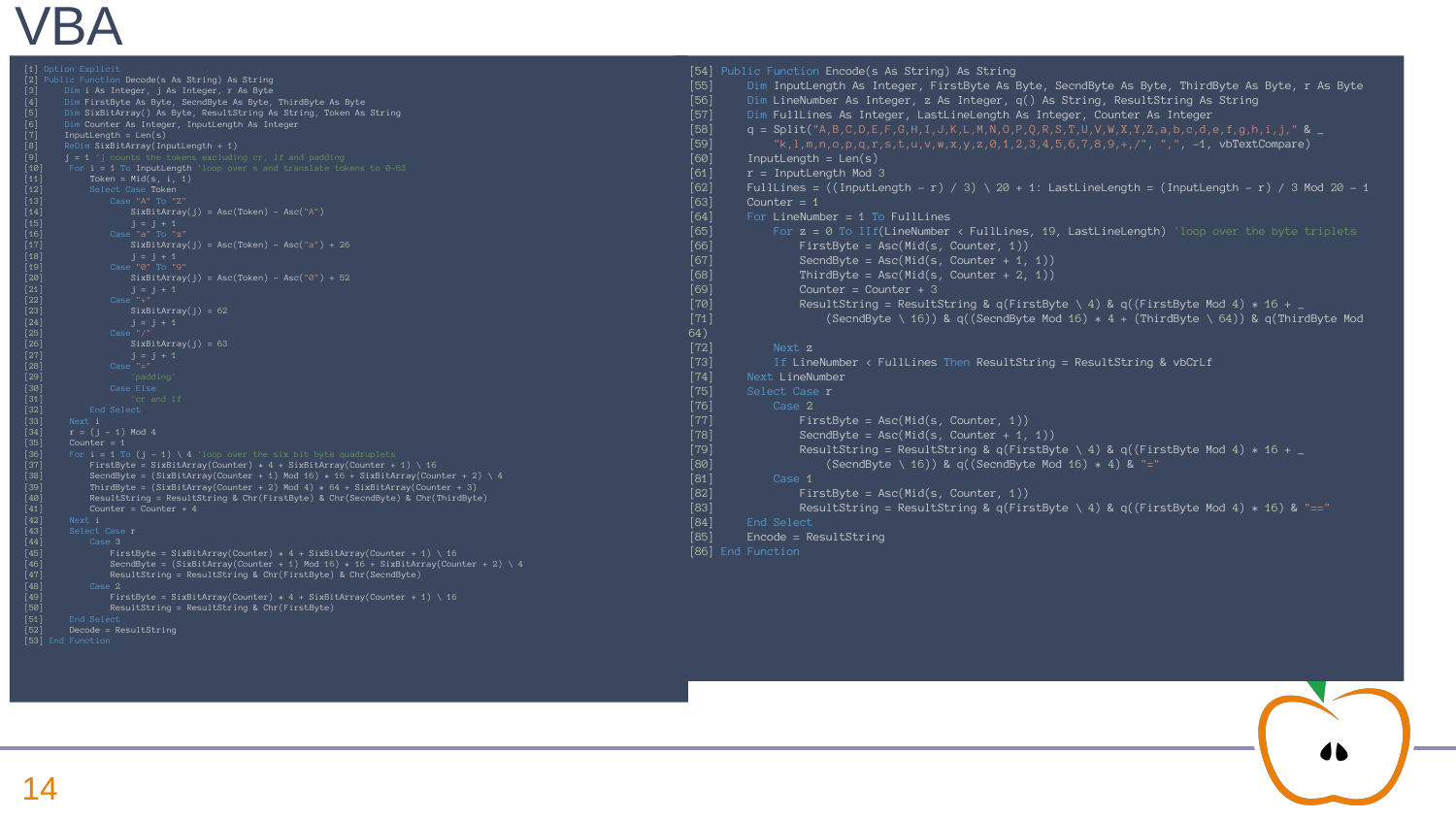

# VBA
[1] Option Explicit
[2] Public Function Decode(s As String) As String
[3]     Dim i As Integer, j As Integer, r As Byte
[4]     Dim FirstByte As Byte, SecndByte As Byte, ThirdByte As Byte
[5]     Dim SixBitArray() As Byte, ResultString As String, Token As String
[6]     Dim Counter As Integer, InputLength As Integer
[7]     InputLength = Len(s)
[8]     ReDim SixBitArray(InputLength + 1)
[9]     j = 1 'j counts the tokens excluding cr, lf and padding
[10]     For i = 1 To InputLength 'loop over s and translate tokens to 0-63
[11]         Token = Mid(s, i, 1)
[12]         Select Case Token
[13]             Case "A" To "Z"
[14]                 SixBitArray(j) = Asc(Token) - Asc("A")
[15]                 j = j + 1
[16]             Case "a" To "z"
[17]                 SixBitArray(j) = Asc(Token) - Asc("a") + 26
[18]                 j = j + 1
[19]             Case "0" To "9"
[20]                 SixBitArray(j) = Asc(Token) - Asc("0") + 52
[21]                 j = j + 1
[22]             Case "+"
[23]                 SixBitArray(j) = 62
[24]                 j = j + 1
[25]             Case "/"
[26]                 SixBitArray(j) = 63
[27]                 j = j + 1
[28]             Case "="
[29]                 'padding'
[30]             Case Else
[31]                 'cr and lf
[32]         End Select
[33]     Next i
[34]     r = (j - 1) Mod 4
[35]     Counter = 1
[36]     For i = 1 To (j - 1) \ 4 'loop over the six bit byte quadruplets
[37]         FirstByte = SixBitArray(Counter) * 4 + SixBitArray(Counter + 1) \ 16
[38]         SecndByte = (SixBitArray(Counter + 1) Mod 16) * 16 + SixBitArray(Counter + 2) \ 4
[39]         ThirdByte = (SixBitArray(Counter + 2) Mod 4) * 64 + SixBitArray(Counter + 3)
[40]         ResultString = ResultString & Chr(FirstByte) & Chr(SecndByte) & Chr(ThirdByte)
[41]         Counter = Counter + 4
[42]     Next i
[43]     Select Case r
[44]         Case 3
[45]             FirstByte = SixBitArray(Counter) * 4 + SixBitArray(Counter + 1) \ 16
[46]             SecndByte = (SixBitArray(Counter + 1) Mod 16) * 16 + SixBitArray(Counter + 2) \ 4
[47]             ResultString = ResultString & Chr(FirstByte) & Chr(SecndByte)
[48]         Case 2
[49]             FirstByte = SixBitArray(Counter) * 4 + SixBitArray(Counter + 1) \ 16
[50]             ResultString = ResultString & Chr(FirstByte)
[51]     End Select
[52]     Decode = ResultString
[53] End Function

[54] Public Function Encode(s As String) As String
[55]     Dim InputLength As Integer, FirstByte As Byte, SecndByte As Byte, ThirdByte As Byte, r As Byte
[56]     Dim LineNumber As Integer, z As Integer, q() As String, ResultString As String
[57]     Dim FullLines As Integer, LastLineLength As Integer, Counter As Integer
[58]     q = Split("A,B,C,D,E,F,G,H,I,J,K,L,M,N,O,P,Q,R,S,T,U,V,W,X,Y,Z,a,b,c,d,e,f,g,h,i,j," & _
[59]         "k,l,m,n,o,p,q,r,s,t,u,v,w,x,y,z,0,1,2,3,4,5,6,7,8,9,+,/", ",", -1, vbTextCompare)
[60]     InputLength = Len(s)
[61]     r = InputLength Mod 3
[62]     FullLines = ((InputLength - r) / 3) \ 20 + 1: LastLineLength = (InputLength - r) / 3 Mod 20 - 1
[63]     Counter = 1
[64]     For LineNumber = 1 To FullLines
[65]         For z = 0 To IIf(LineNumber < FullLines, 19, LastLineLength) 'loop over the byte triplets
[66]             FirstByte = Asc(Mid(s, Counter, 1))
[67]             SecndByte = Asc(Mid(s, Counter + 1, 1))
[68]             ThirdByte = Asc(Mid(s, Counter + 2, 1))
[69]             Counter = Counter + 3
[70]             ResultString = ResultString & q(FirstByte \ 4) & q((FirstByte Mod 4) * 16 + _
[71]                 (SecndByte \ 16)) & q((SecndByte Mod 16) * 4 + (ThirdByte \ 64)) & q(ThirdByte Mod 64)
[72]         Next z
[73]         If LineNumber < FullLines Then ResultString = ResultString & vbCrLf
[74]     Next LineNumber
[75]     Select Case r
[76]         Case 2
[77]             FirstByte = Asc(Mid(s, Counter, 1))
[78]             SecndByte = Asc(Mid(s, Counter + 1, 1))
[79]             ResultString = ResultString & q(FirstByte \ 4) & q((FirstByte Mod 4) * 16 + _
[80]                 (SecndByte \ 16)) & q((SecndByte Mod 16) * 4) & "="
[81]         Case 1
[82]             FirstByte = Asc(Mid(s, Counter, 1))
[83]             ResultString = ResultString & q(FirstByte \ 4) & q((FirstByte Mod 4) * 16) & "=="
[84]     End Select
[85]     Encode = ResultString
[86] End Function